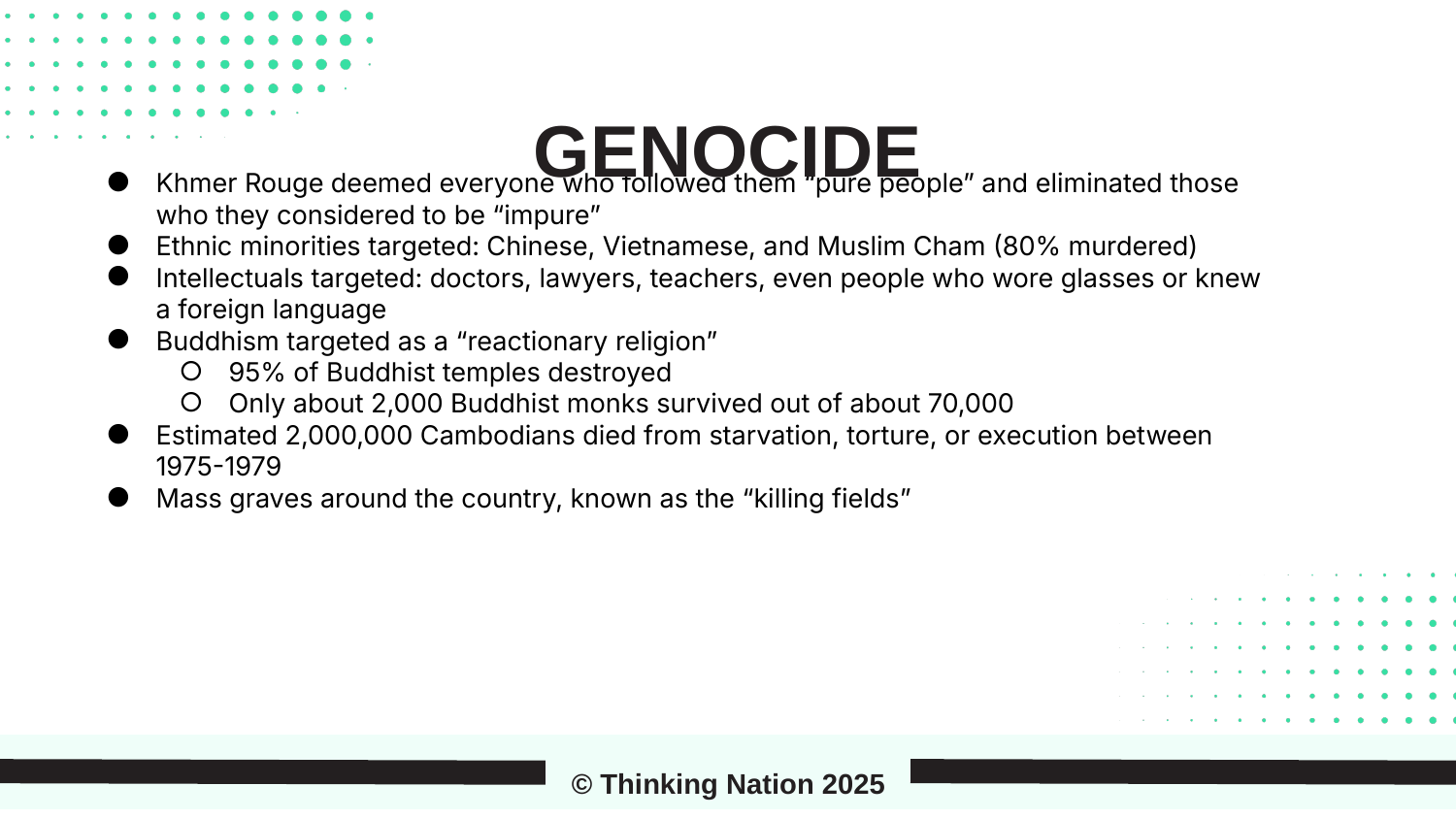

GENOCIDE
Khmer Rouge deemed everyone who followed them “pure people” and eliminated those who they considered to be “impure”
Ethnic minorities targeted: Chinese, Vietnamese, and Muslim Cham (80% murdered)
Intellectuals targeted: doctors, lawyers, teachers, even people who wore glasses or knew a foreign language
Buddhism targeted as a “reactionary religion”
95% of Buddhist temples destroyed
Only about 2,000 Buddhist monks survived out of about 70,000
Estimated 2,000,000 Cambodians died from starvation, torture, or execution between 1975-1979
Mass graves around the country, known as the “killing fields”

© Thinking Nation 2025